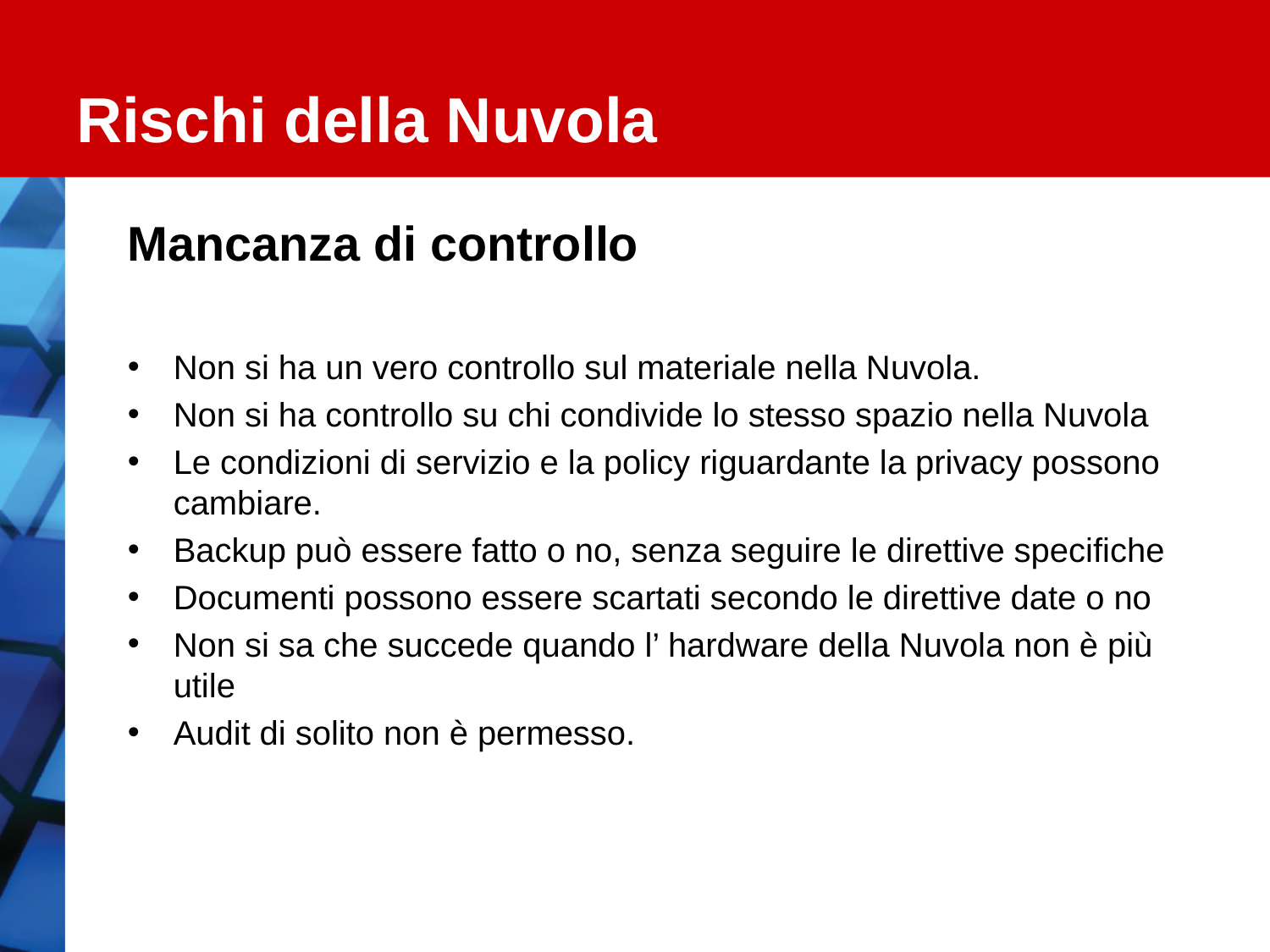

# Rischi della Nuvola
Mancanza di controllo

Non si ha un vero controllo sul materiale nella Nuvola.
Non si ha controllo su chi condivide lo stesso spazio nella Nuvola
Le condizioni di servizio e la policy riguardante la privacy possono cambiare.
Backup può essere fatto o no, senza seguire le direttive specifiche
Documenti possono essere scartati secondo le direttive date o no
Non si sa che succede quando l’ hardware della Nuvola non è più utile
Audit di solito non è permesso.